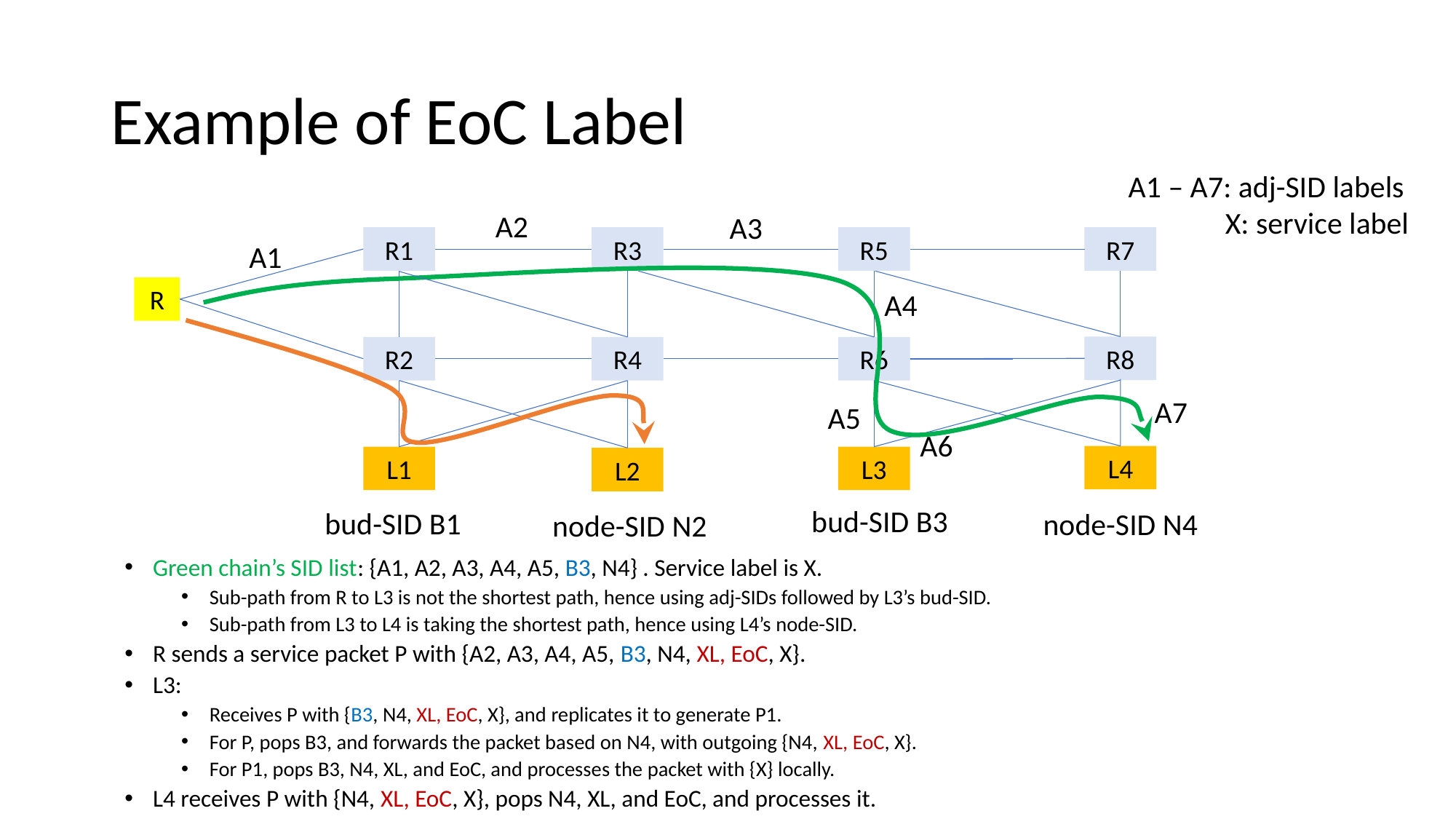

# Example of EoC Label
A1 – A7: adj-SID labels
X: service label
A2
A3
R1
R3
R5
R7
A1

R
A4

R8
R2
R4
R6
A7
A5
A6
L4
L1
L3
L2
bud-SID B3
bud-SID B1
node-SID N4
node-SID N2
Green chain’s SID list: {A1, A2, A3, A4, A5, B3, N4} . Service label is X.
Sub-path from R to L3 is not the shortest path, hence using adj-SIDs followed by L3’s bud-SID.
Sub-path from L3 to L4 is taking the shortest path, hence using L4’s node-SID.
R sends a service packet P with {A2, A3, A4, A5, B3, N4, XL, EoC, X}.
L3:
Receives P with {B3, N4, XL, EoC, X}, and replicates it to generate P1.
For P, pops B3, and forwards the packet based on N4, with outgoing {N4, XL, EoC, X}.
For P1, pops B3, N4, XL, and EoC, and processes the packet with {X} locally.
L4 receives P with {N4, XL, EoC, X}, pops N4, XL, and EoC, and processes it.